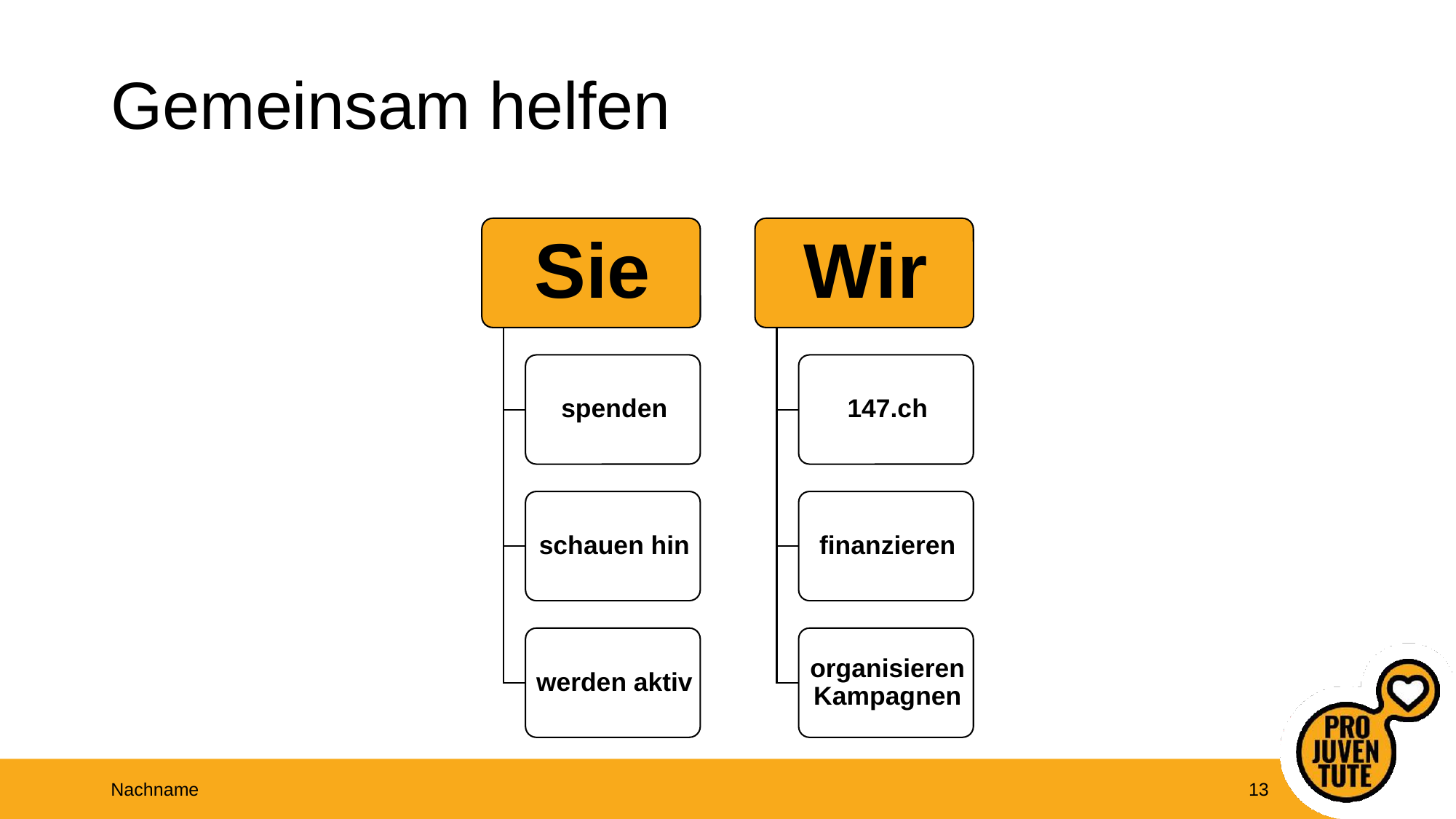

# Gemeinsam helfen
Sie
spenden
schauen hin
werden aktiv
Wir
147.ch
finanzieren
organisieren Kampagnen
Nachname
13